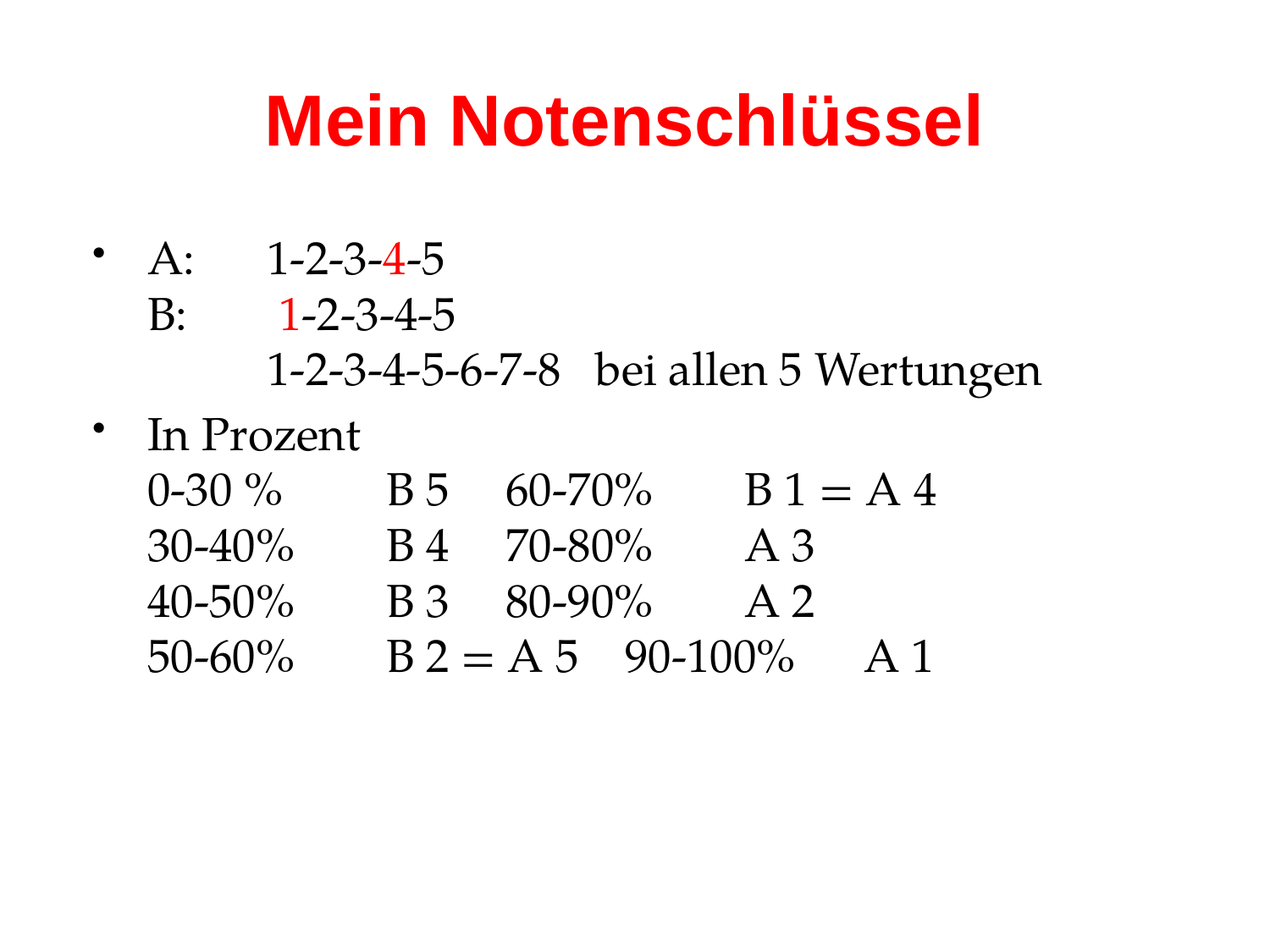

# Mein Notenschlüssel
A: 	1-2-3-4-5
B:   	 1-2-3-4-5
	1-2-3-4-5-6-7-8   bei allen 5 Wertungen
In Prozent
0-30 %	B 5			60-70%	B 1 = A 4
30-40%	B 4			70-80%		A 3
40-50% 	B 3			80-90%		A 2
50-60%	B 2 = A 5		90-100%		A 1